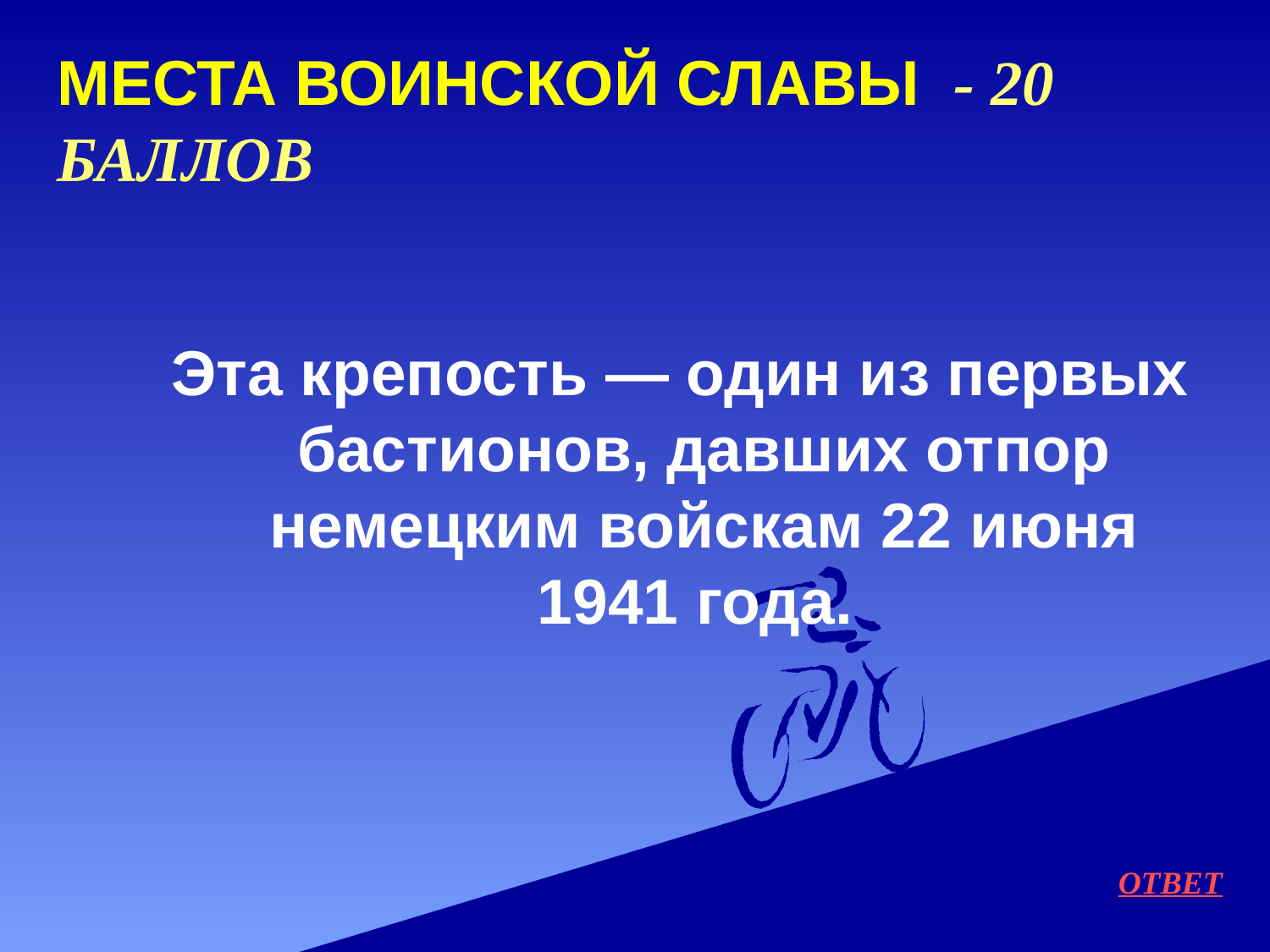

# Места Воинской славы  - 20 баллов

Эта крепость — один из первых бастионов, давших отпор немецким войскам 22 июня 1941 года.
ОТВЕТ